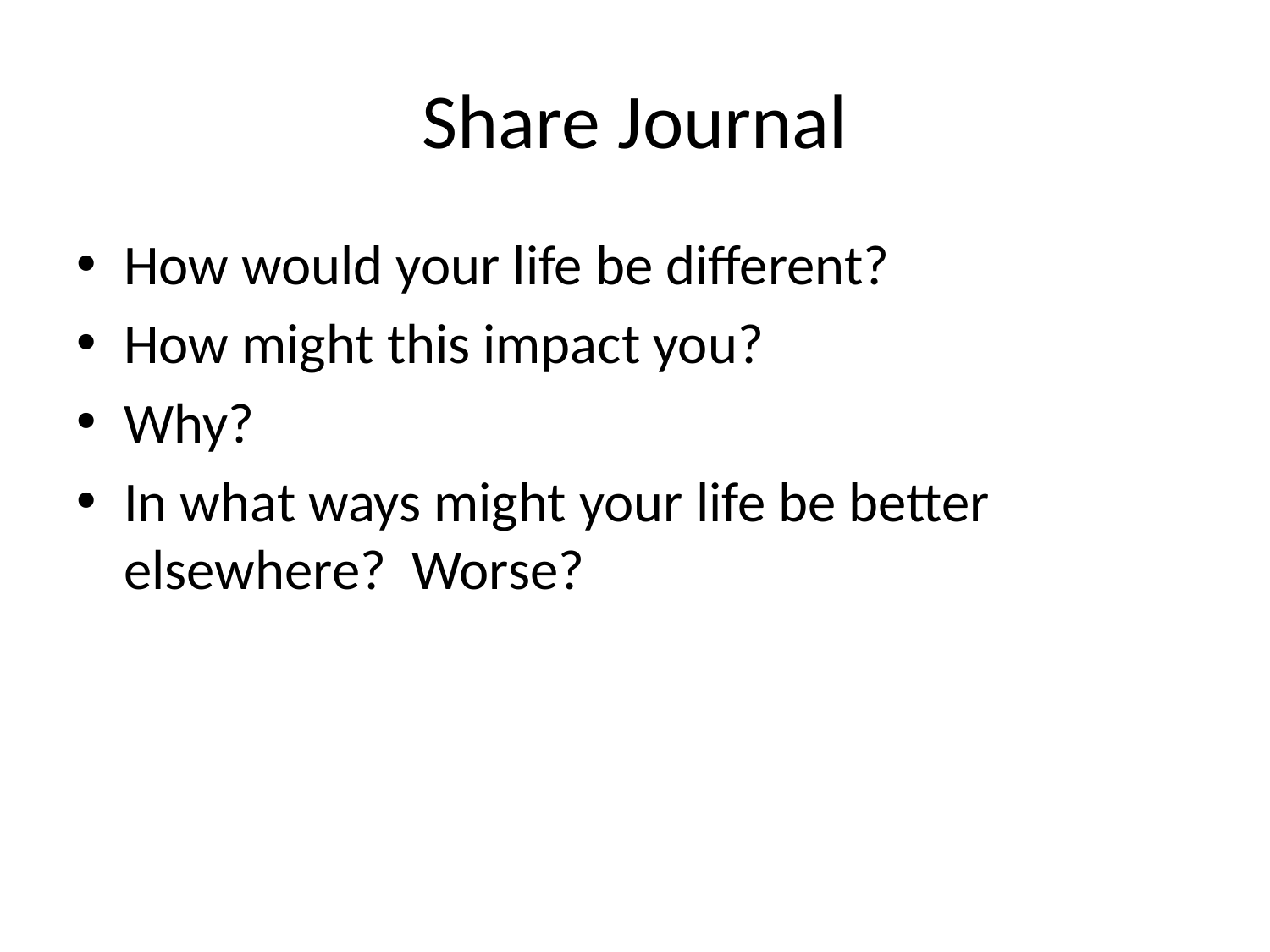

# Share Journal
How would your life be different?
How might this impact you?
Why?
In what ways might your life be better elsewhere?  Worse?